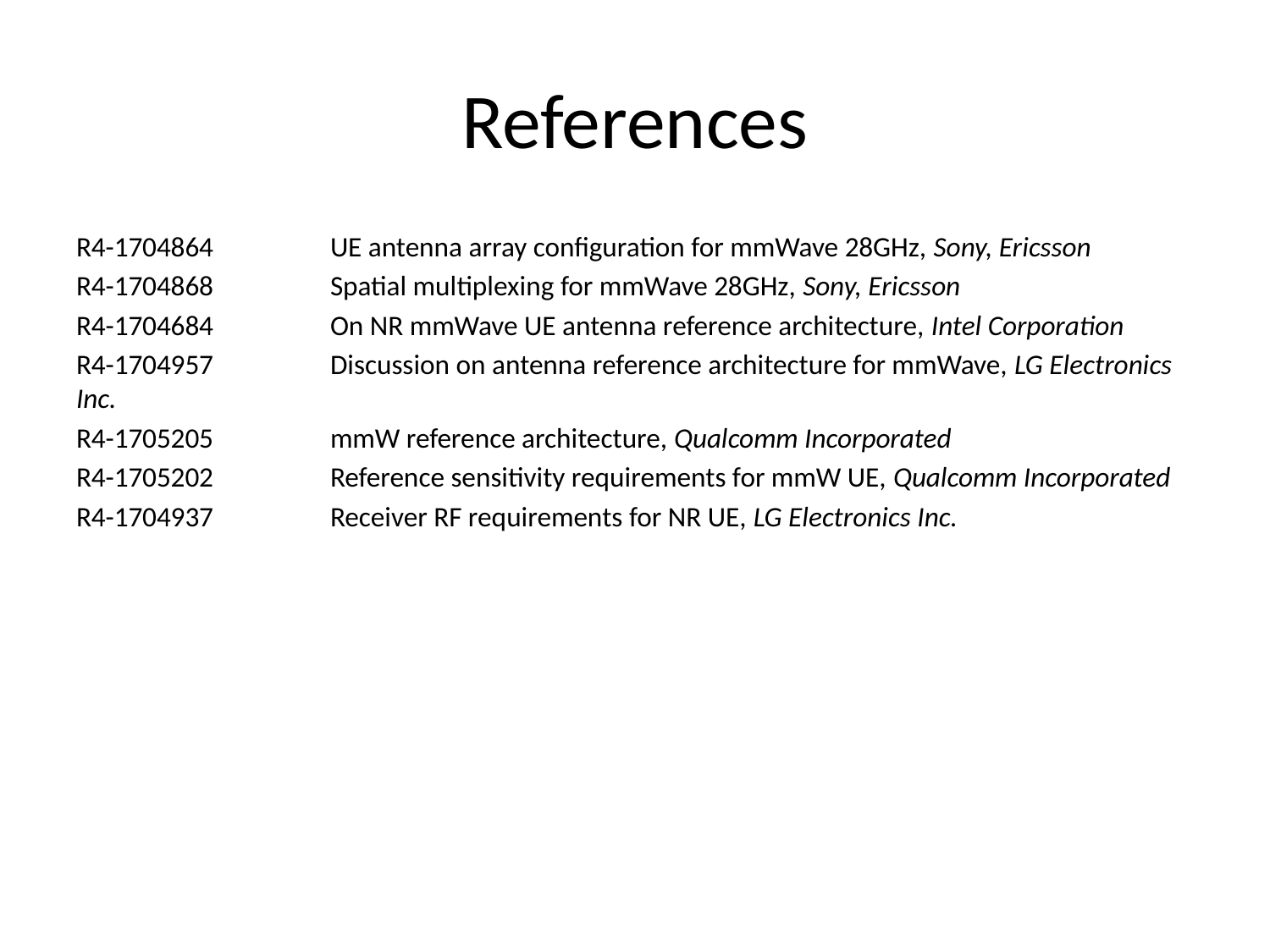

# References
R4-1704864	UE antenna array configuration for mmWave 28GHz, Sony, Ericsson
R4-1704868	Spatial multiplexing for mmWave 28GHz, Sony, Ericsson
R4-1704684	On NR mmWave UE antenna reference architecture, Intel Corporation
R4-1704957	Discussion on antenna reference architecture for mmWave, LG Electronics Inc.
R4-1705205	mmW reference architecture, Qualcomm Incorporated
R4-1705202	Reference sensitivity requirements for mmW UE, Qualcomm Incorporated
R4-1704937	Receiver RF requirements for NR UE, LG Electronics Inc.